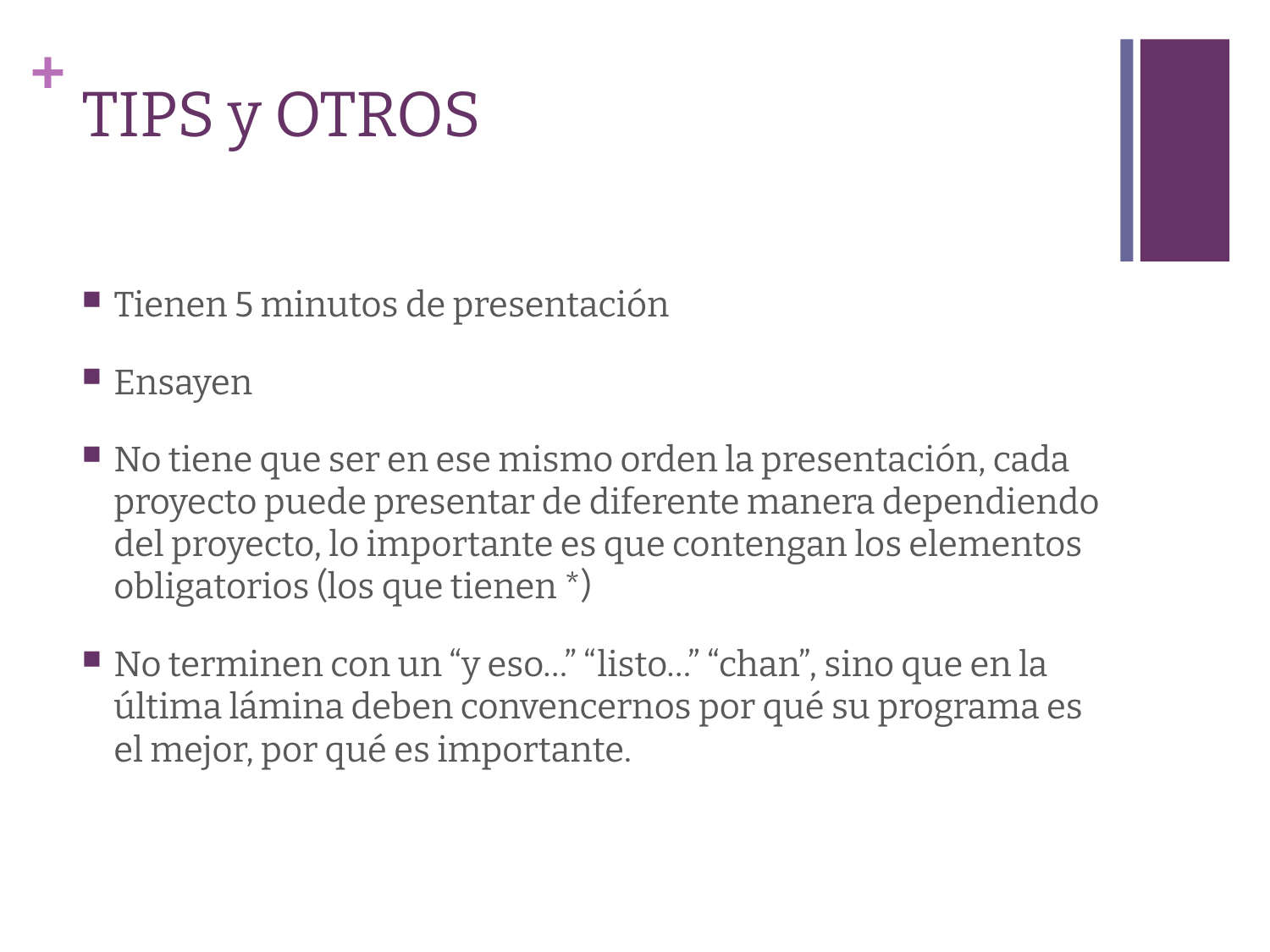

# TIPS y OTROS
Tienen 5 minutos de presentación
Ensayen
No tiene que ser en ese mismo orden la presentación, cada proyecto puede presentar de diferente manera dependiendo del proyecto, lo importante es que contengan los elementos obligatorios (los que tienen *)
No terminen con un “y eso…” “listo…” “chan”, sino que en la última lámina deben convencernos por qué su programa es el mejor, por qué es importante.